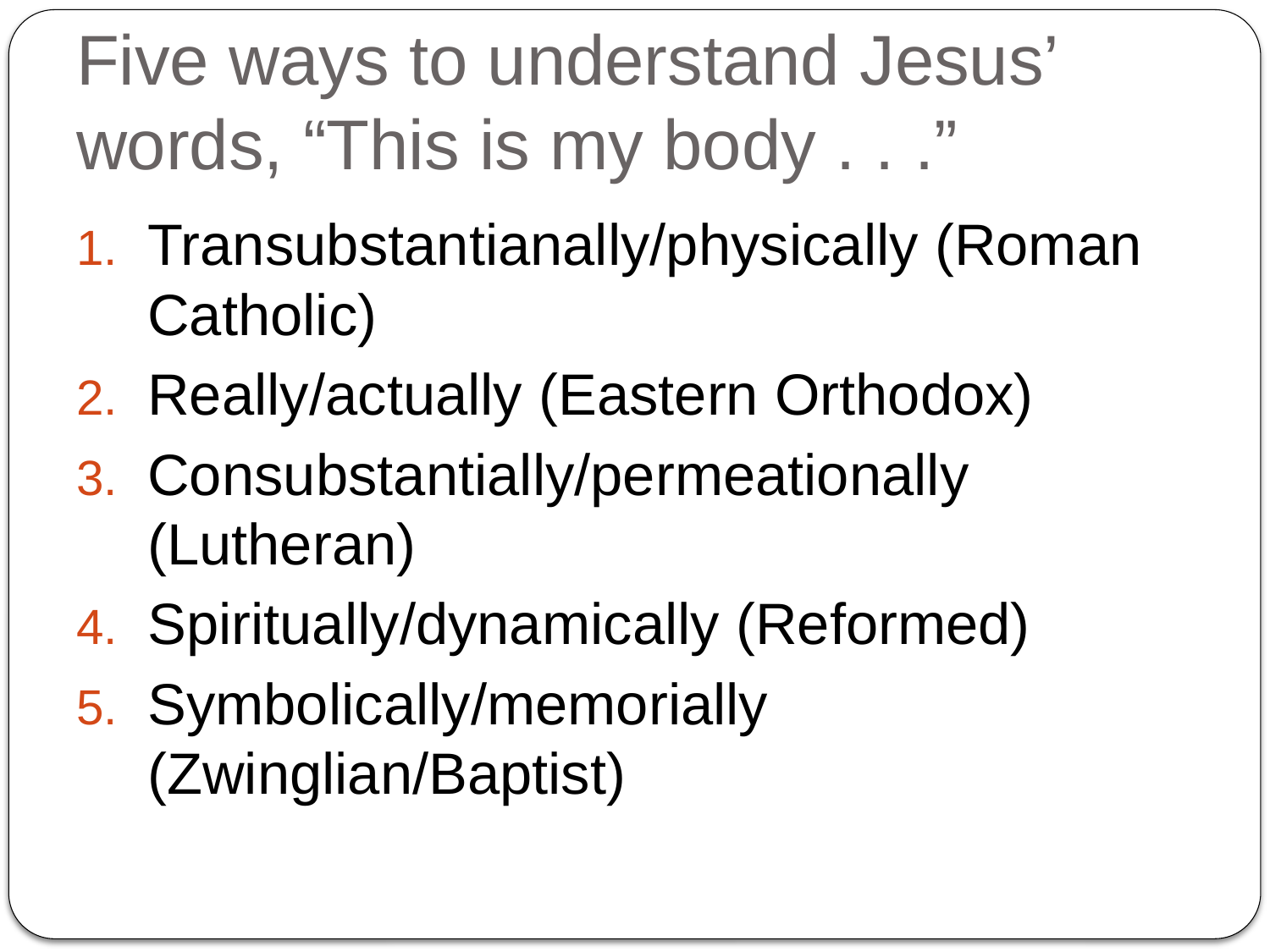

# Five ways to understand Jesus’ words, “This is my body . . .”
Transubstantianally/physically (Roman Catholic)
Really/actually (Eastern Orthodox)
Consubstantially/permeationally (Lutheran)
Spiritually/dynamically (Reformed)
Symbolically/memorially (Zwinglian/Baptist)